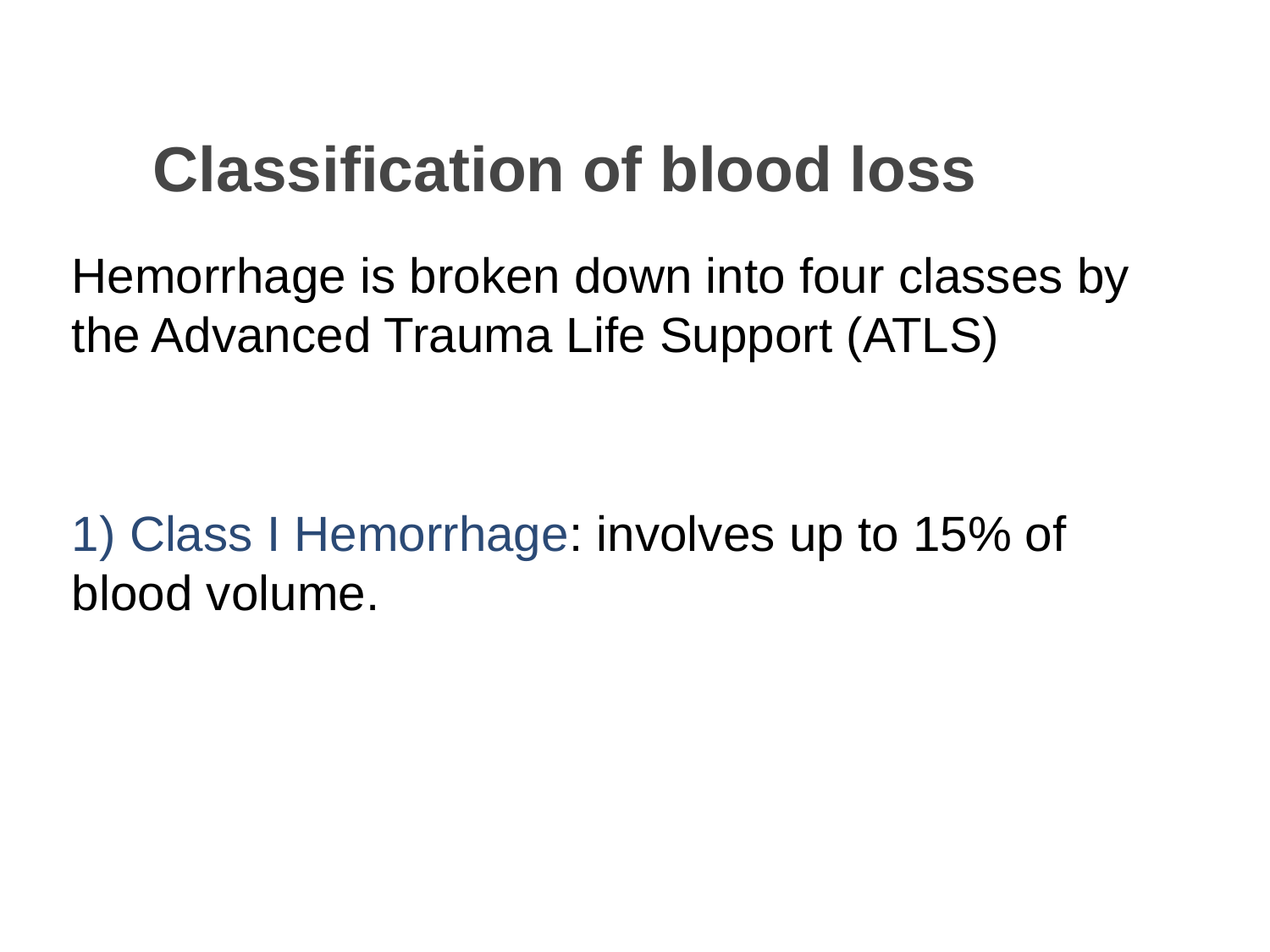

# Classification of blood loss
Hemorrhage is broken down into four classes by the Advanced Trauma Life Support (ATLS)

1) Class I Hemorrhage: involves up to 15% of blood volume.